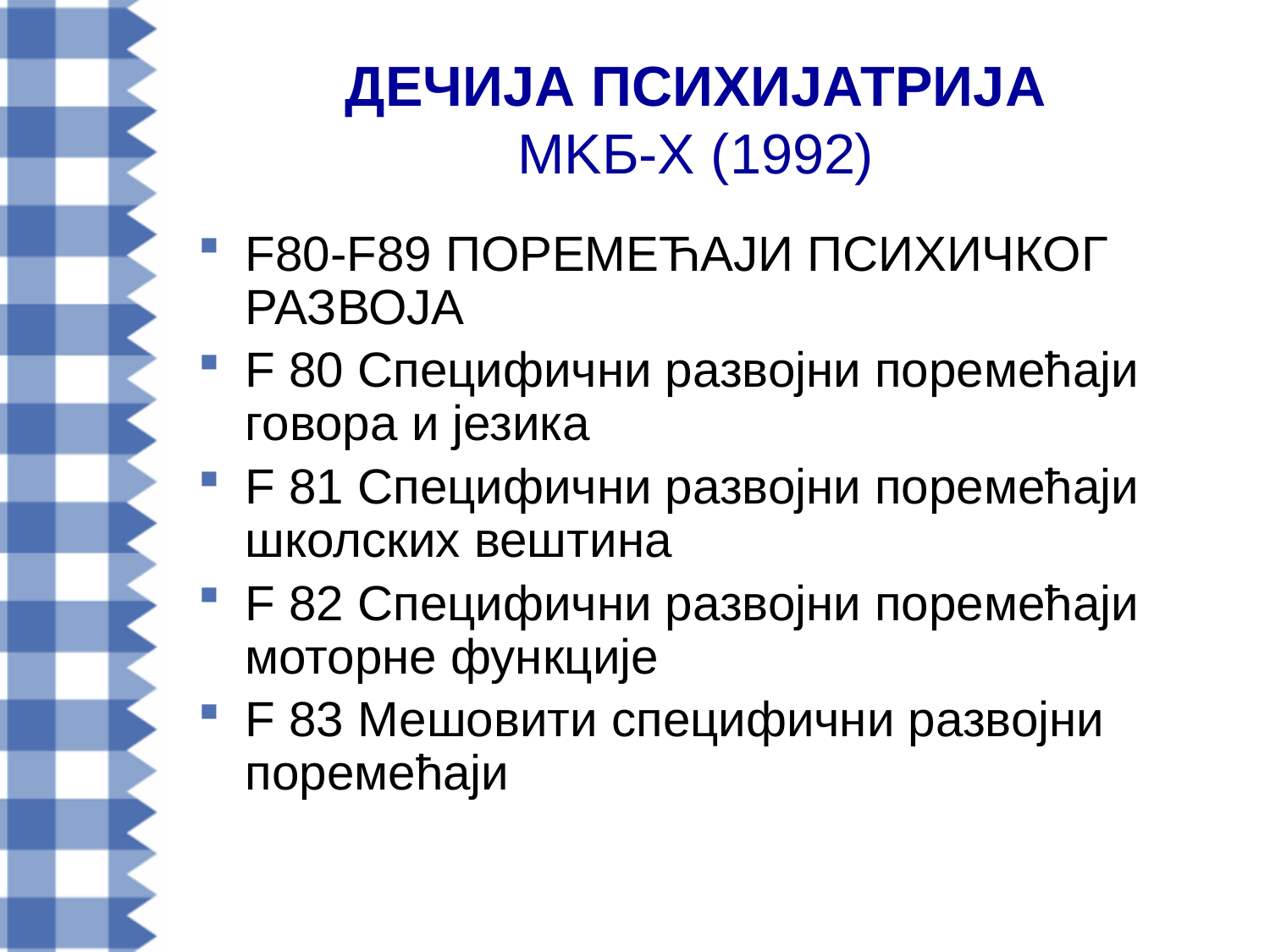

# ДЕЧИЈА ПСИХИЈАТРИЈА MKБ-X (1992)
F80-F89 ПОРЕМЕЋАЈИ ПСИХИЧКОГ РАЗВОЈА
F 80 Специфични развојни поремећаји говора и језика
F 81 Специфични развојни поремећаји школских вештина
F 82 Специфични развојни поремећаји моторне функције
F 83 Мешовити специфични развојни поремећаји